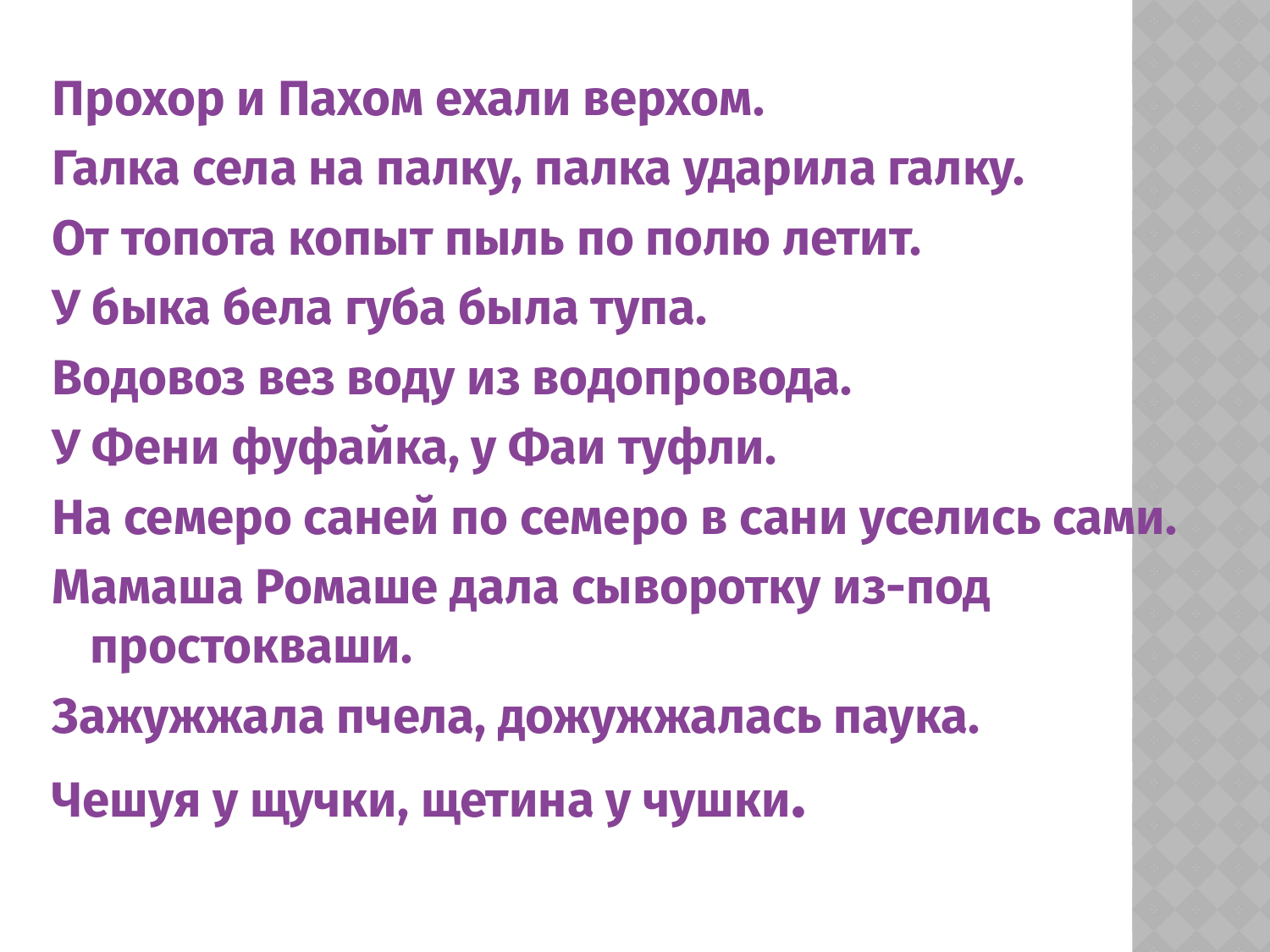

Прохор и Пахом ехали верхом.
Галка села на палку, палка ударила галку.
От топота копыт пыль по полю летит.
У быка бела губа была тупа.
Водовоз вез воду из водопровода.
У Фени фуфайка, у Фаи туфли.
На семеро саней по семеро в сани уселись сами.
Мамаша Ромаше дала сыворотку из-под простокваши.
Зажужжала пчела, дожужжалась паука.
Чешуя у щучки, щетина у чушки.